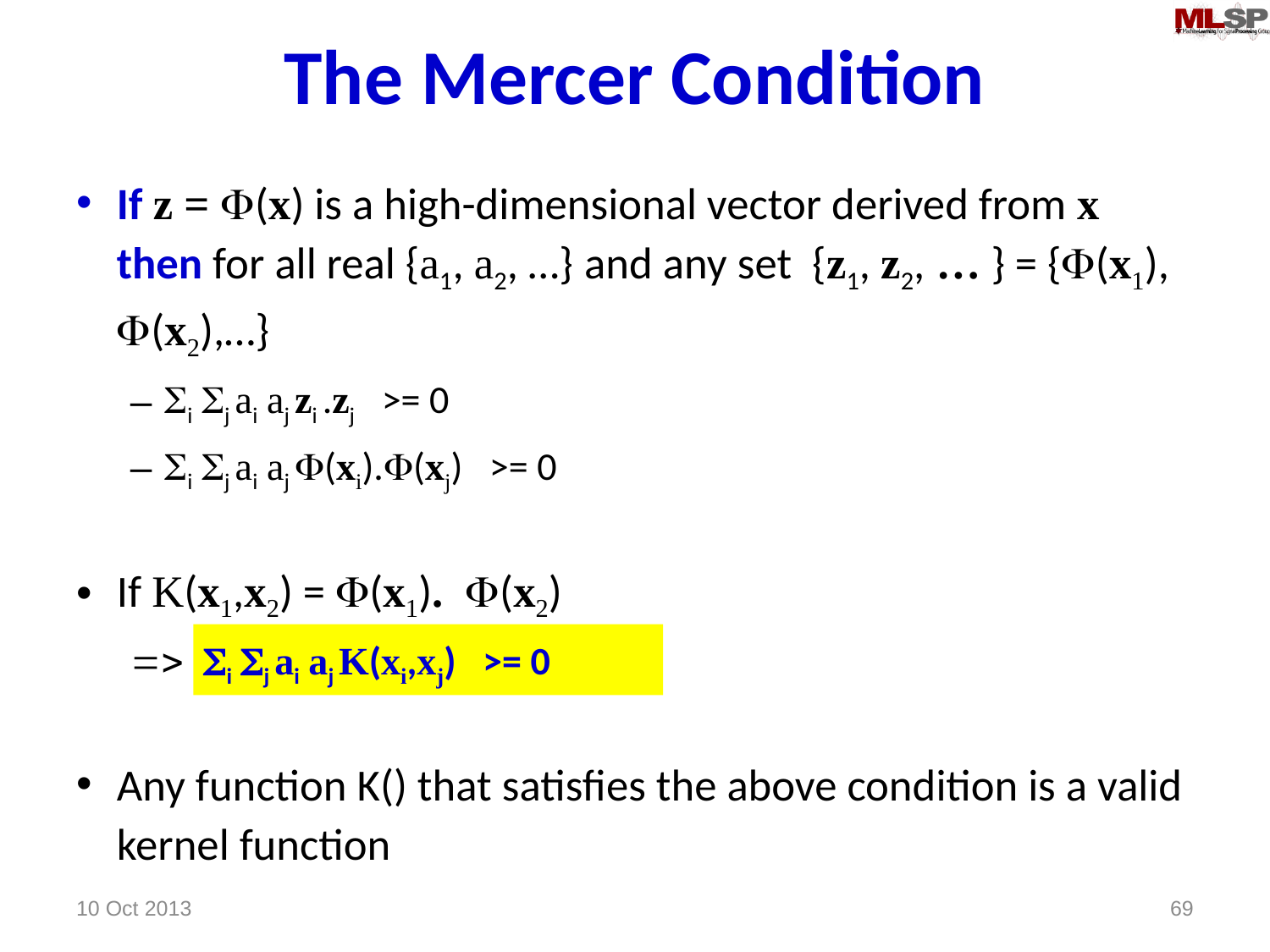

# The Mercer Condition
If z = Φ(x) is a high-dimensional vector derived from x then for all real {a1, a2, …} and any set  {z1, z2, … } = {Φ(x1), Φ(x2),…}
Σi Σj ai aj zi .zj   >= 0
Σi Σj ai aj Φ(xi).Φ(xj)   >= 0

If K(x1,x2) = Φ(x1). Φ(x2)
=> Σi Σj ai aj K(xi,xj)   >= 0

Any function K() that satisfies the above condition is a valid kernel function

10 Oct 2013
69